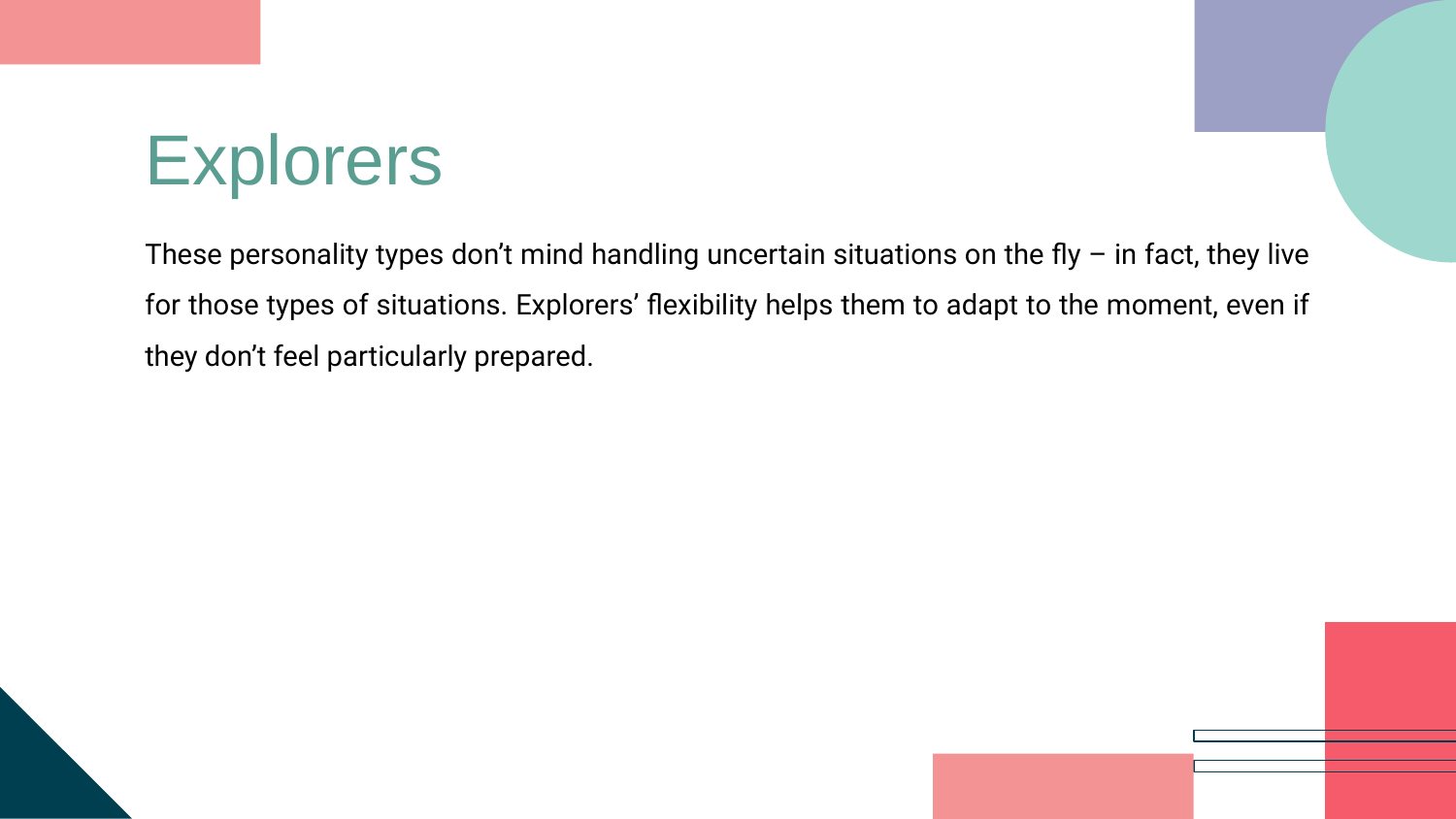

# Explorers
These personality types don’t mind handling uncertain situations on the fly – in fact, they live for those types of situations. Explorers’ flexibility helps them to adapt to the moment, even if they don’t feel particularly prepared.